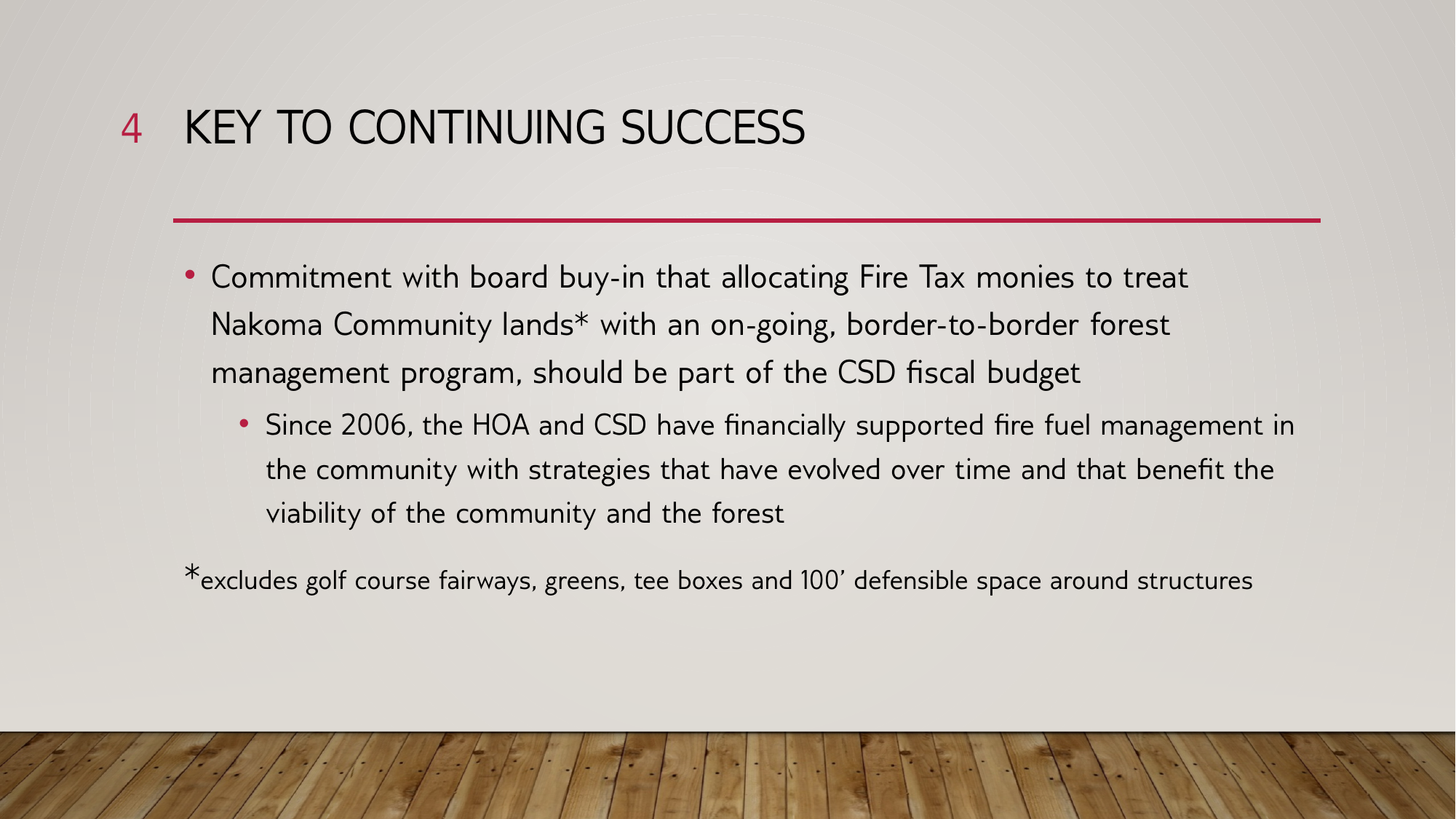

4
# KEY TO continuing SUCCESS
Commitment with board buy-in that allocating Fire Tax monies to treat Nakoma Community lands* with an on-going, border-to-border forest management program, should be part of the CSD fiscal budget
Since 2006, the HOA and CSD have financially supported fire fuel management in the community with strategies that have evolved over time and that benefit the viability of the community and the forest
*excludes golf course fairways, greens, tee boxes and 100’ defensible space around structures